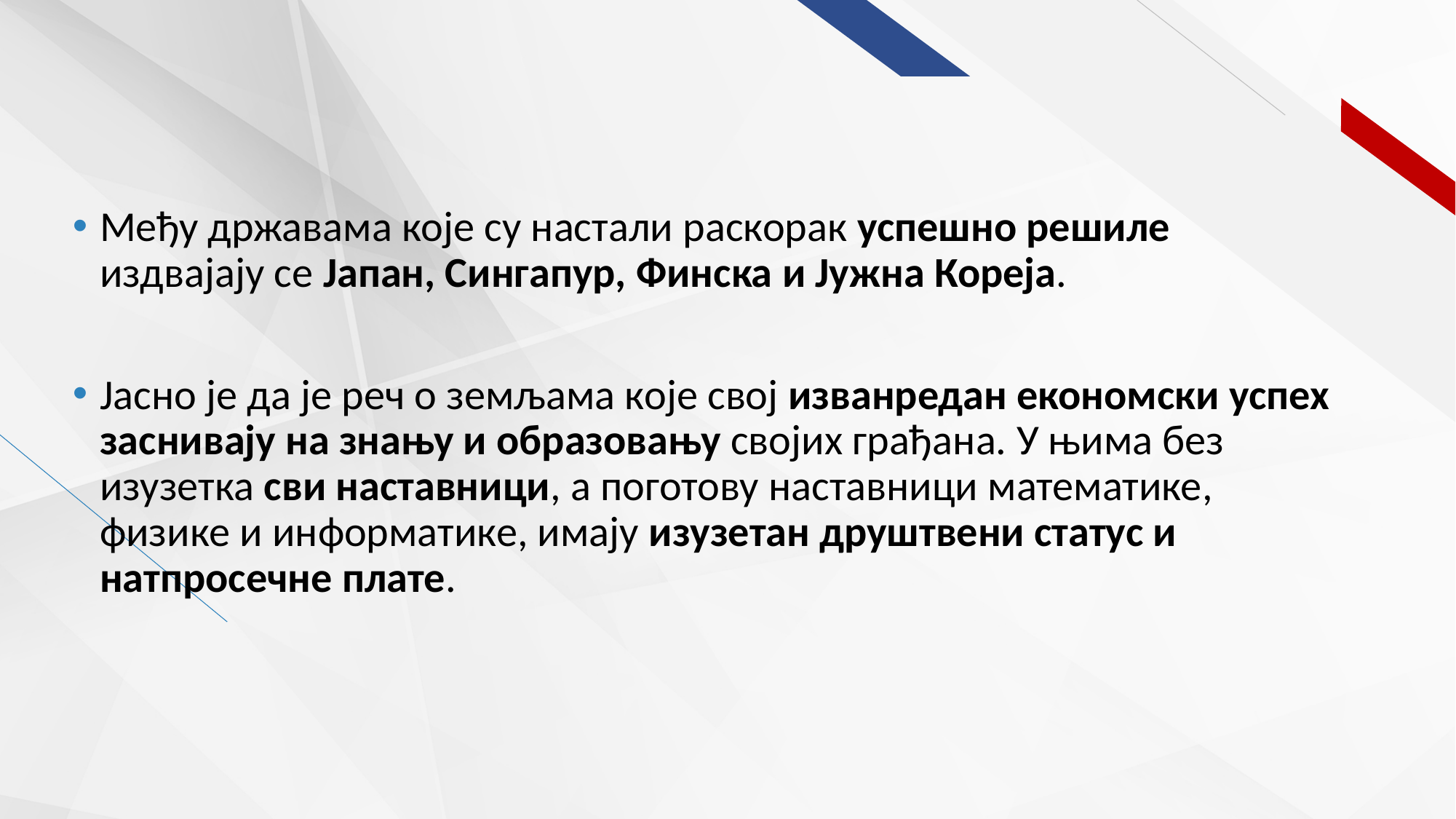

Међу државама које су настали раскорак успешно решиле издвајају се Јапан, Сингапур, Финска и Јужна Кореја.

Јасно је да је реч о земљама које свој изванредан економски успех заснивају на знању и образовању својих грађана. У њима без изузетка сви наставници, а поготову наставници математике, физике и информатике, имају изузетан друштвени статус и натпросечне плате.